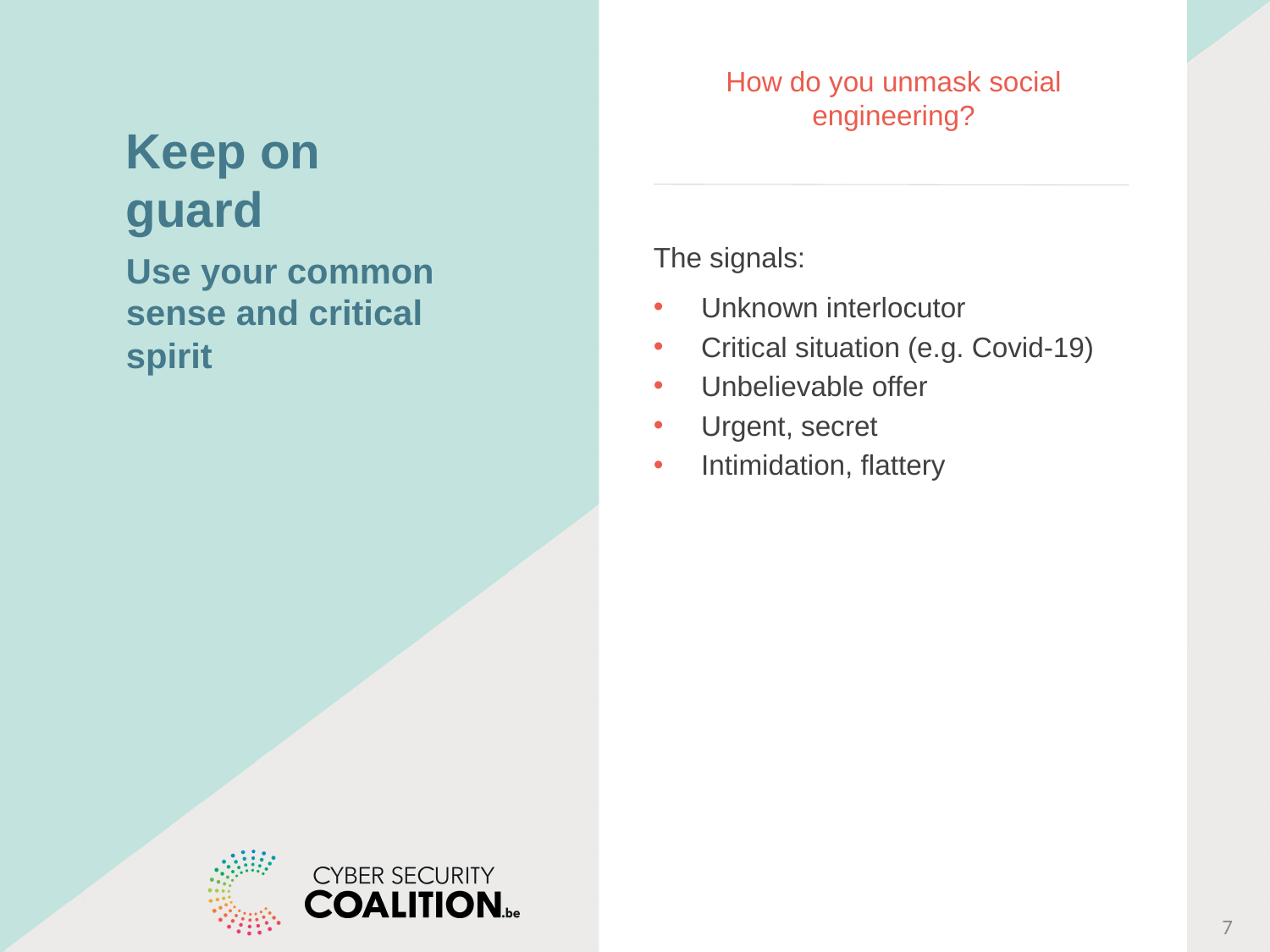

# How do you unmask social engineering?
Keep on guard
Use your common sense and critical spirit
The signals:
Unknown interlocutor
Critical situation (e.g. Covid-19)
Unbelievable offer
Urgent, secret
Intimidation, flattery

7